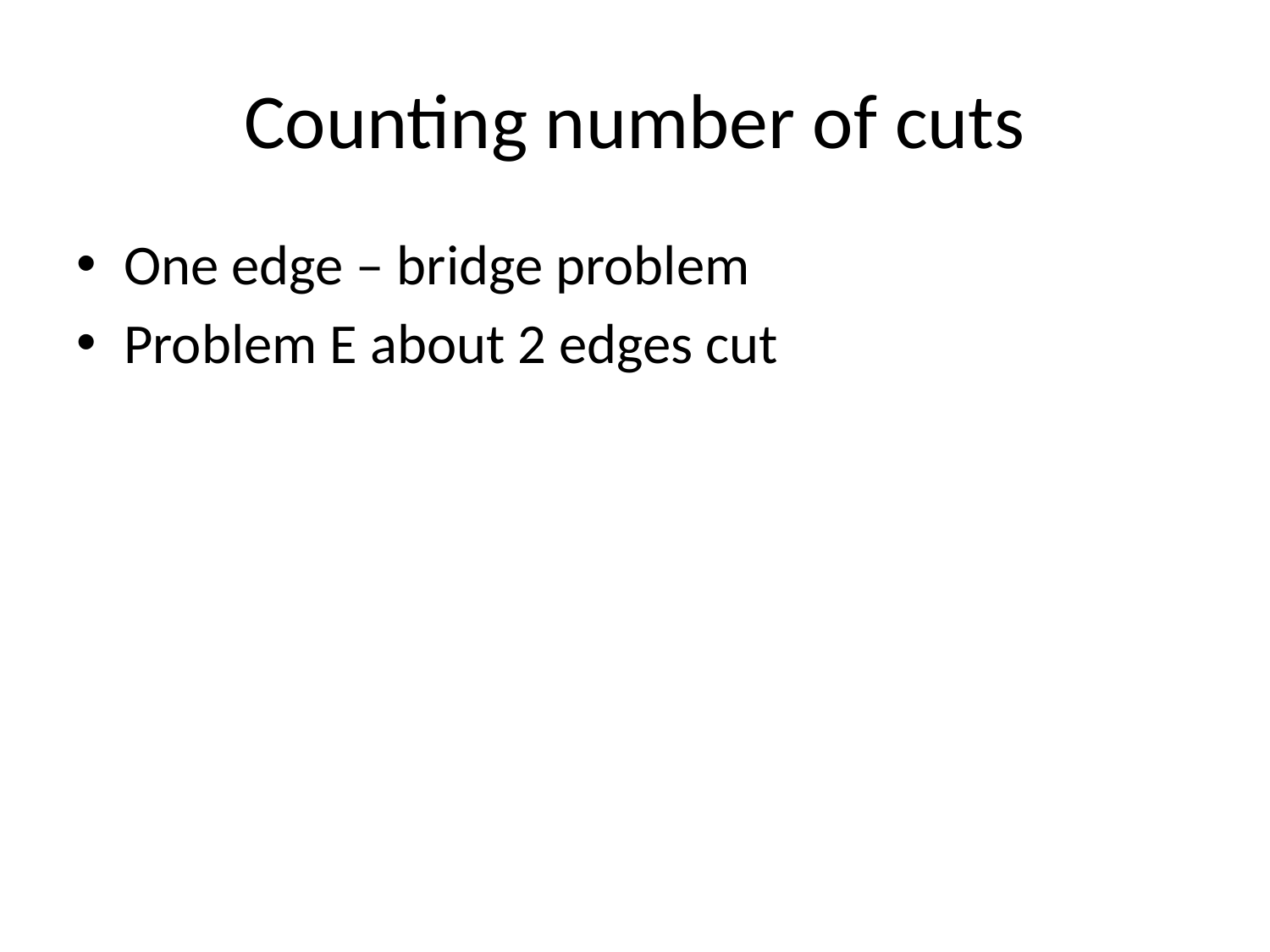

# Counting number of cuts
One edge – bridge problem
Problem E about 2 edges cut